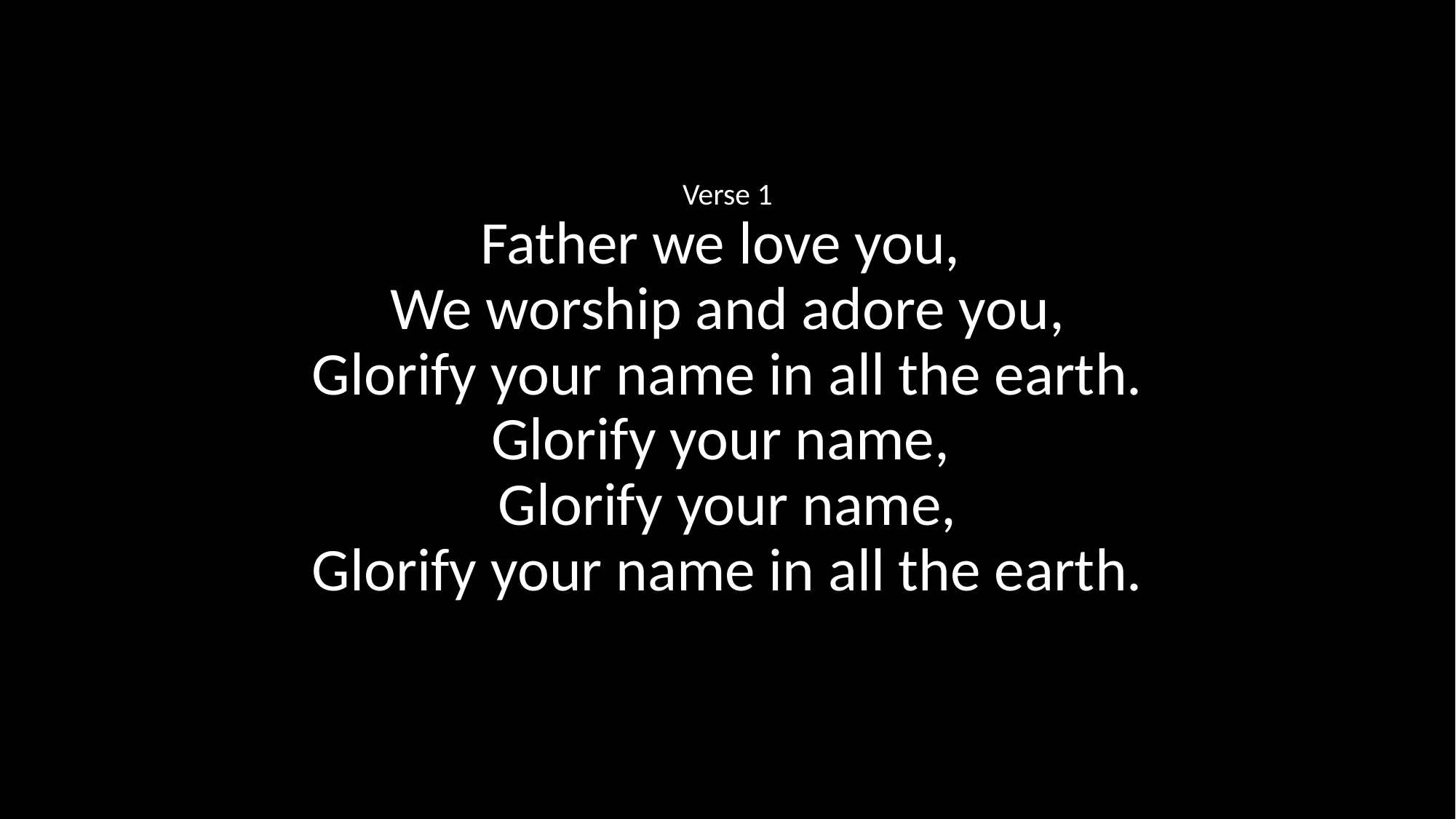

Verse 1
Father we love you,
We worship and adore you,
Glorify your name in all the earth.
Glorify your name,
Glorify your name,
Glorify your name in all the earth.